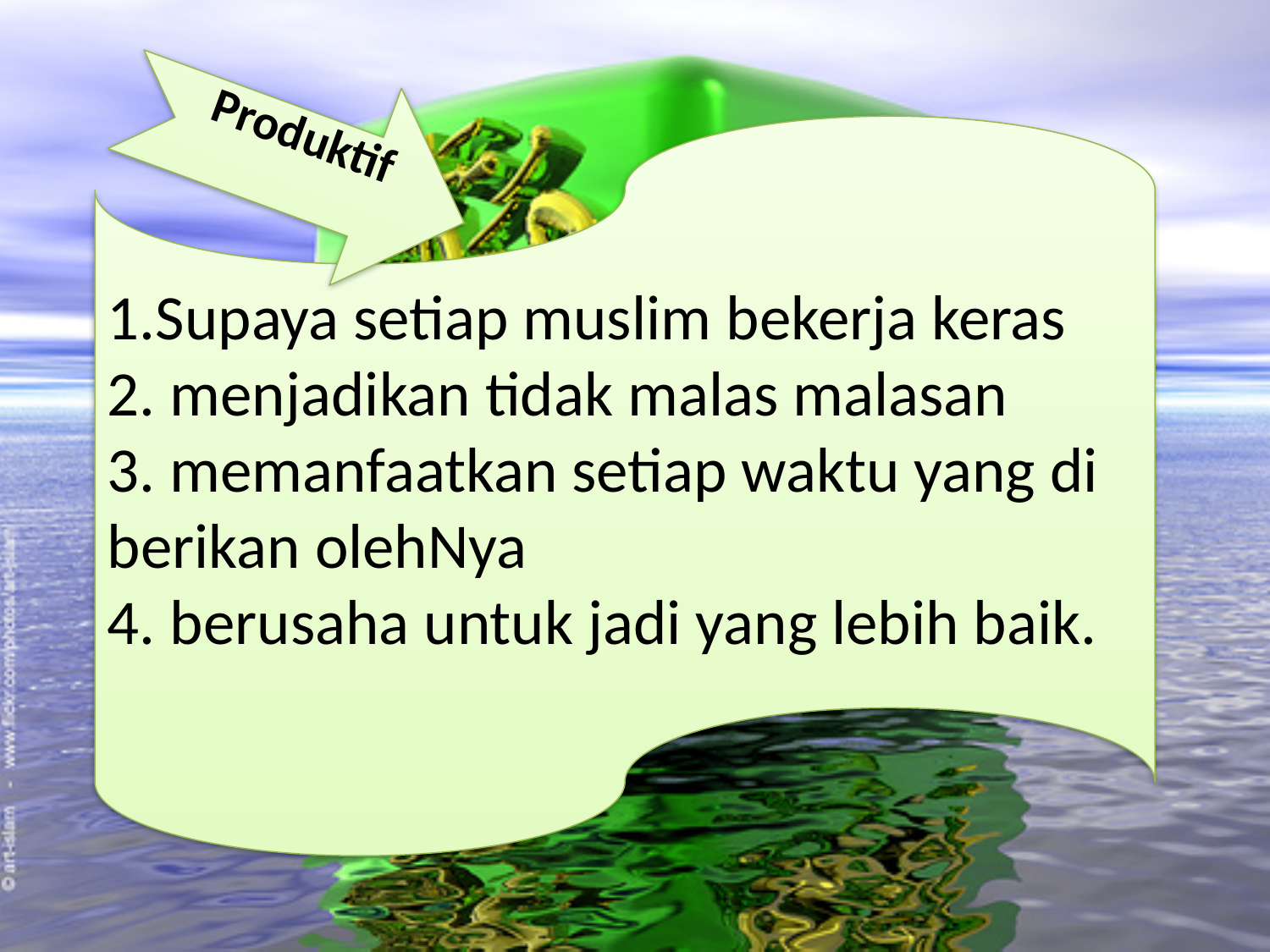

#
Produktif
1.Supaya setiap muslim bekerja keras
2. menjadikan tidak malas malasan
3. memanfaatkan setiap waktu yang di berikan olehNya
4. berusaha untuk jadi yang lebih baik.